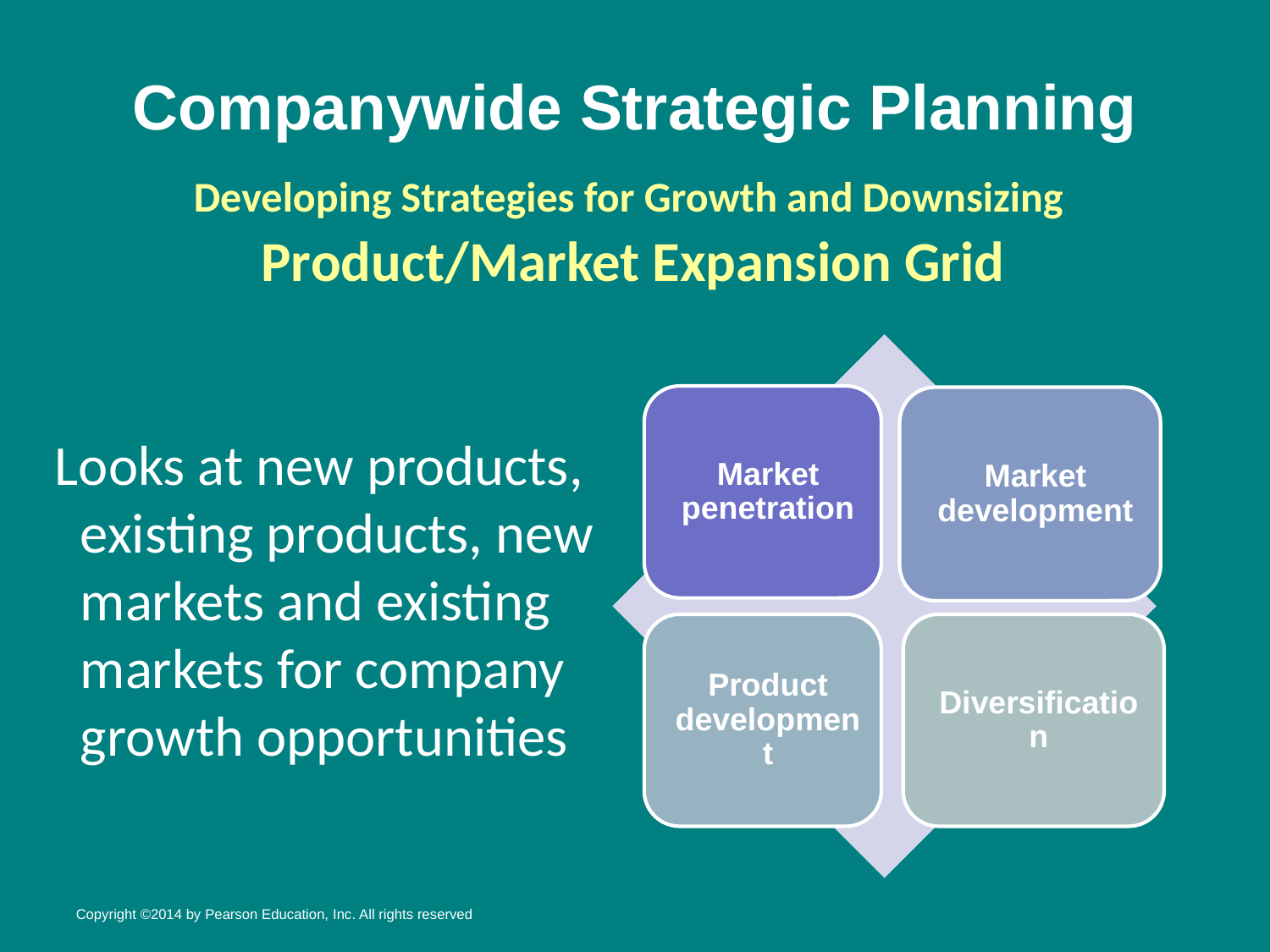

# Companywide Strategic Planning
Developing Strategies for Growth and Downsizing
Product/Market Expansion Grid

Market penetration
Market development
Product development
Diversification
Looks at new products,
  existing products, new
  markets and existing
  markets for company
  growth opportunities
Copyright ©2014 by Pearson Education, Inc. All rights reserved